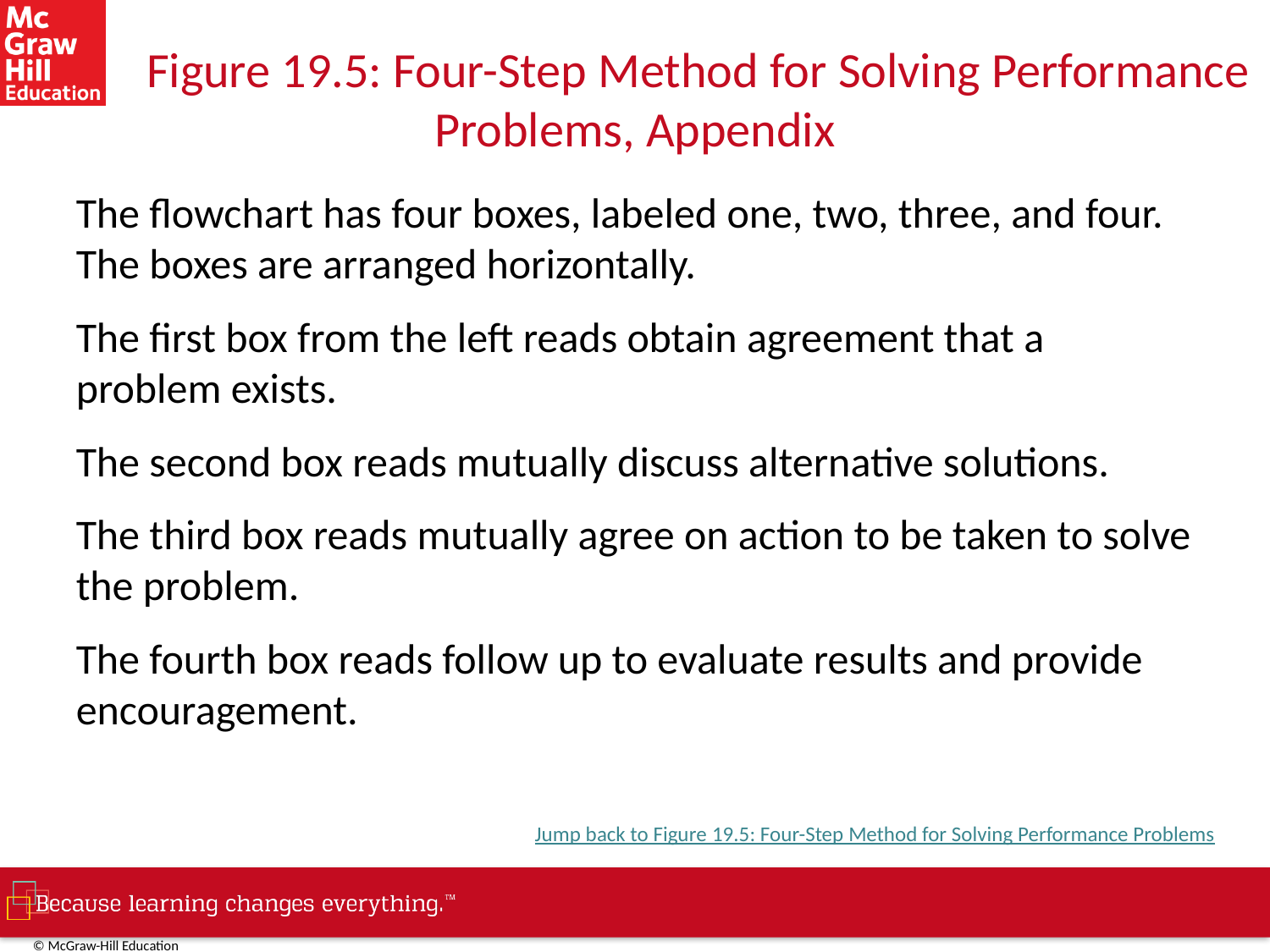

# Figure 19.5: Four-Step Method for Solving Performance Problems, Appendix
The flowchart has four boxes, labeled one, two, three, and four. The boxes are arranged horizontally.
The first box from the left reads obtain agreement that a problem exists.
The second box reads mutually discuss alternative solutions.
The third box reads mutually agree on action to be taken to solve the problem.
The fourth box reads follow up to evaluate results and provide encouragement.
Jump back to Figure 19.5: Four-Step Method for Solving Performance Problems